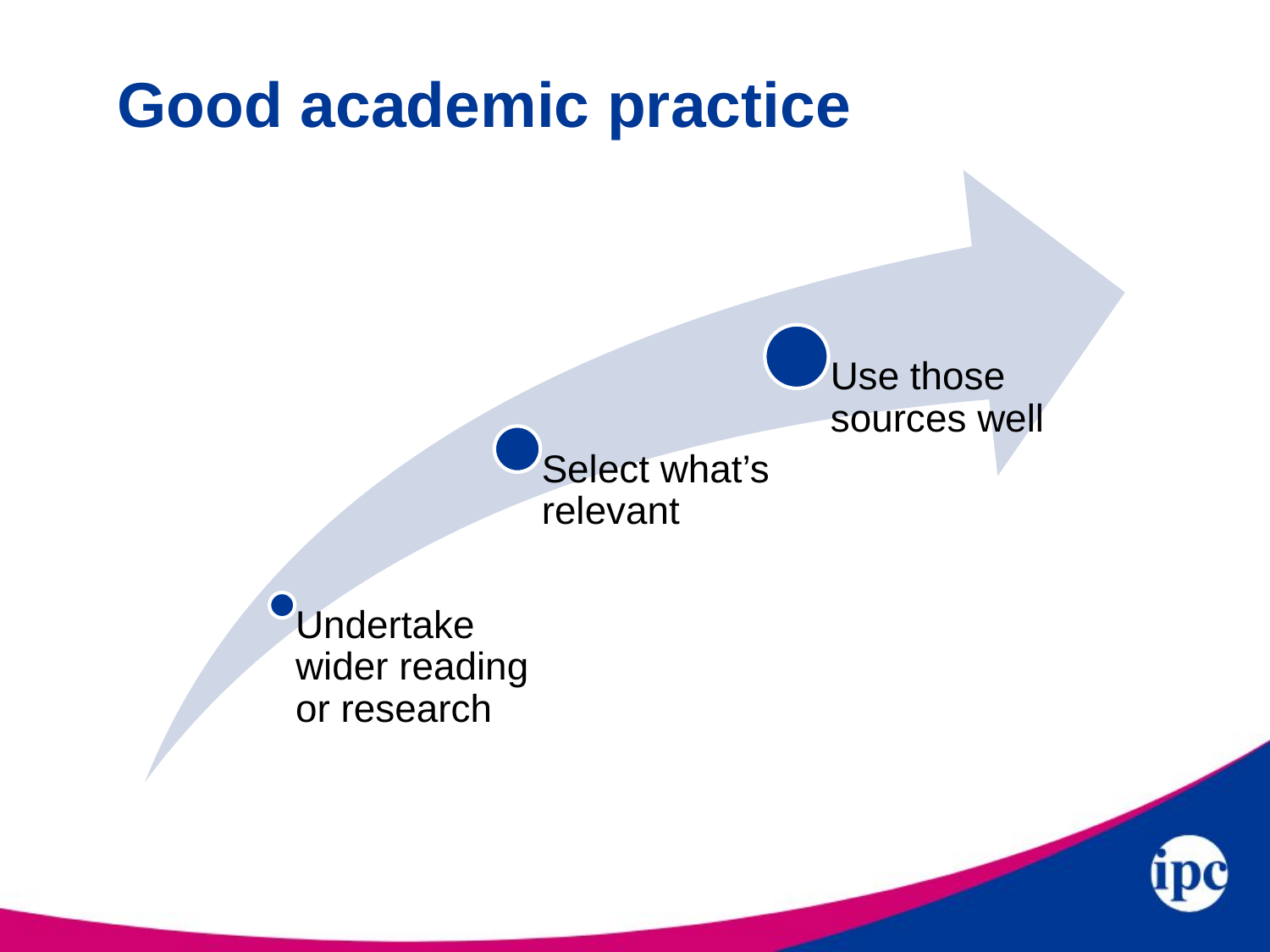

# Good academic practice

Use those sources well

Select what’s relevant

Undertake wider reading or research